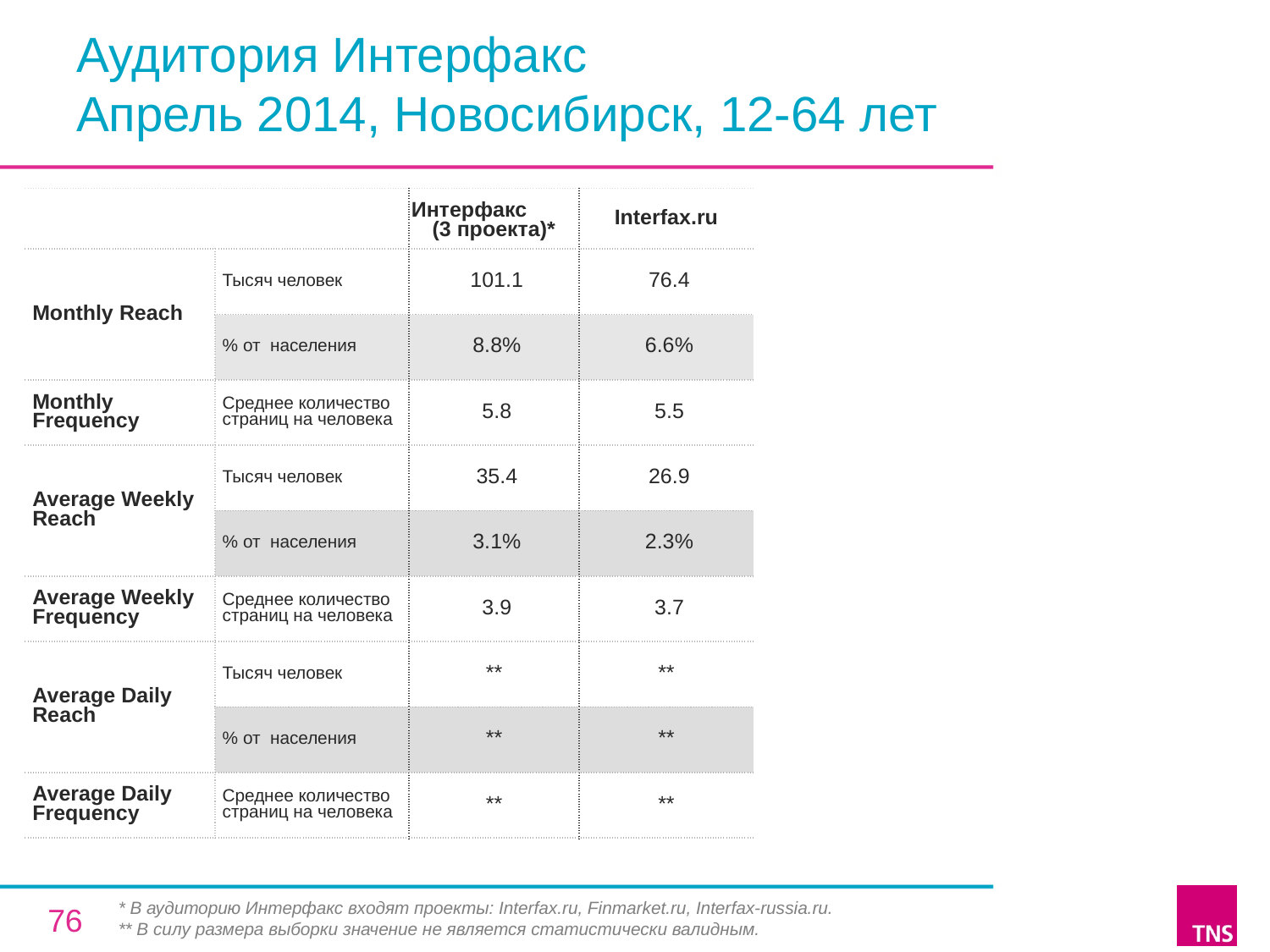

# Аудитория Интерфакс Апрель 2014, Новосибирск, 12-64 лет
|  |  | Интерфакс (3 проекта)\* | Interfax.ru |
| --- | --- | --- | --- |
| Monthly Reach | Тысяч человек | 101.1 | 76.4 |
|  | % от населения | 8.8% | 6.6% |
| Monthly Frequency | Среднее количество страниц на человека | 5.8 | 5.5 |
| Average Weekly Reach | Тысяч человек | 35.4 | 26.9 |
|  | % от населения | 3.1% | 2.3% |
| Average Weekly Frequency | Среднее количество страниц на человека | 3.9 | 3.7 |
| Average Daily Reach | Тысяч человек | \*\* | \*\* |
|  | % от населения | \*\* | \*\* |
| Average Daily Frequency | Среднее количество страниц на человека | \*\* | \*\* |
* В аудиторию Интерфакс входят проекты: Interfax.ru, Finmarket.ru, Interfax-russia.ru.
** В силу размера выборки значение не является статистически валидным.
76